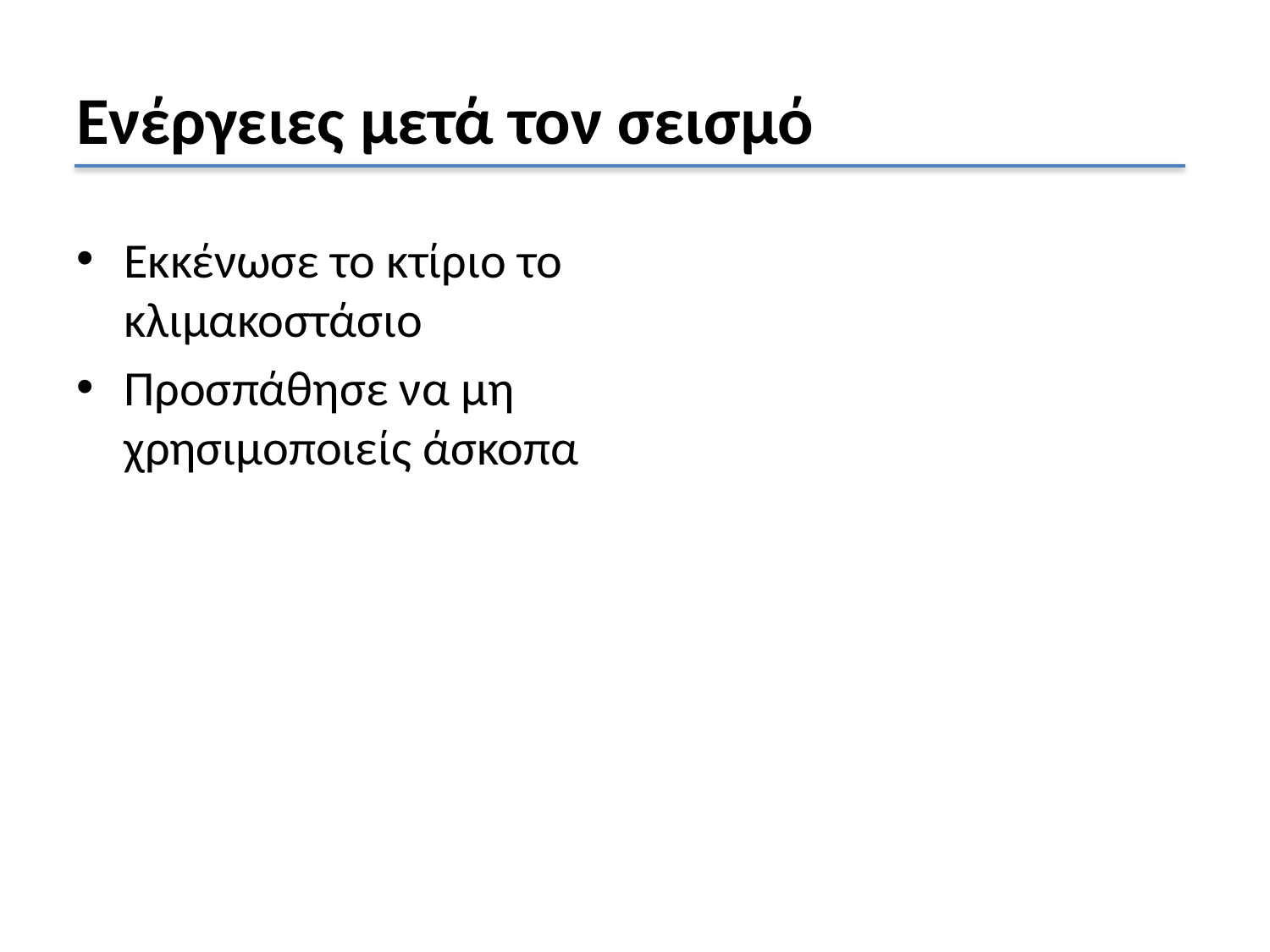

# Ενέργειες μετά τον σεισμό
Εκκένωσε το κτίριο το κλιμακοστάσιο
Προσπάθησε να μη χρησιμοποιείς άσκοπα